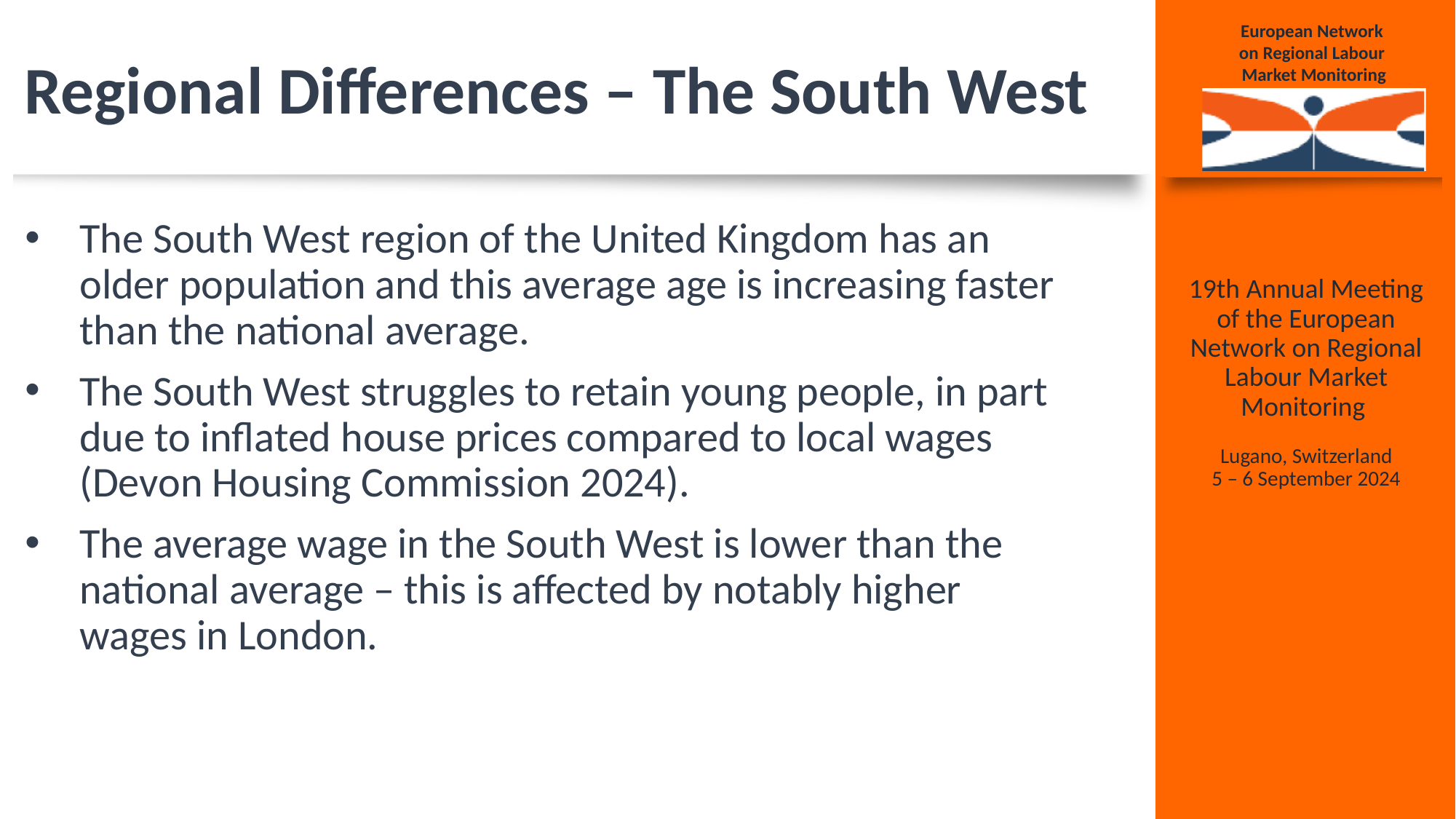

# Regional Differences – The South West
The South West region of the United Kingdom has an older population and this average age is increasing faster than the national average.
The South West struggles to retain young people, in part due to inflated house prices compared to local wages (Devon Housing Commission 2024).
The average wage in the South West is lower than the national average – this is affected by notably higher wages in London.